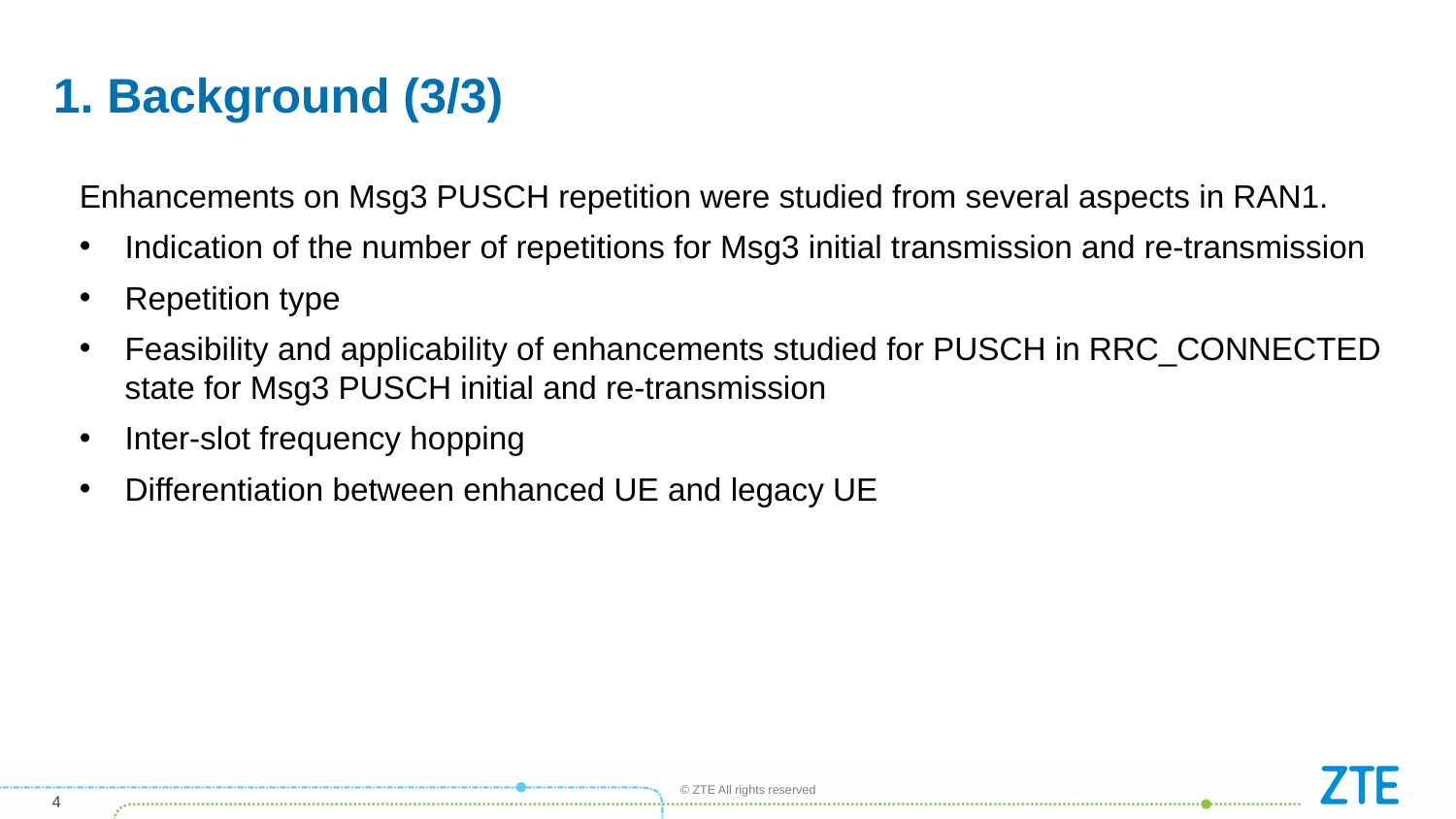

# 1. Background (3/3)
Enhancements on Msg3 PUSCH repetition were studied from several aspects in RAN1.
Indication of the number of repetitions for Msg3 initial transmission and re-transmission
Repetition type
Feasibility and applicability of enhancements studied for PUSCH in RRC_CONNECTED state for Msg3 PUSCH initial and re-transmission
Inter-slot frequency hopping
Differentiation between enhanced UE and legacy UE